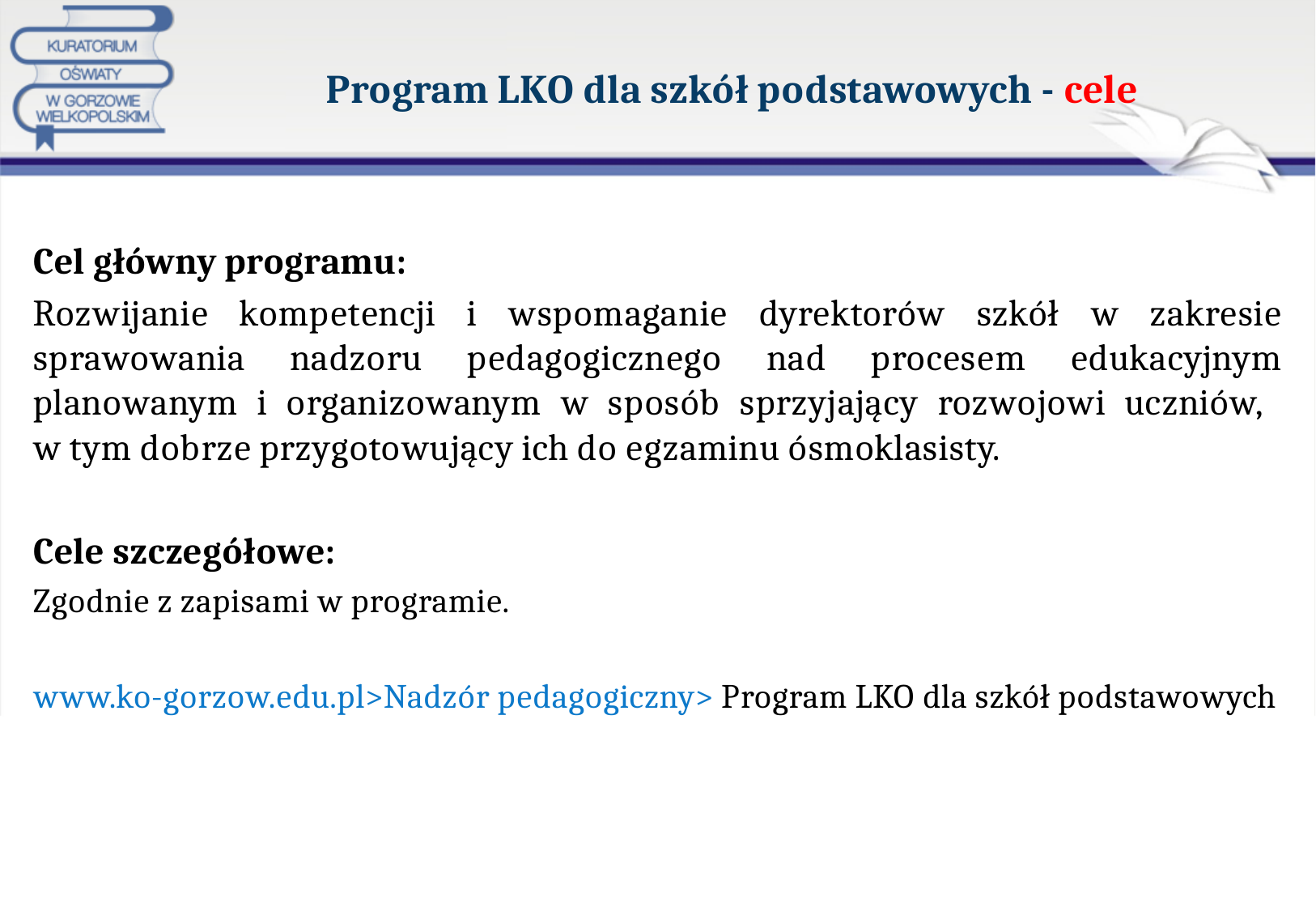

# Program LKO dla szkół podstawowych - cele

Cel główny programu:
Rozwijanie kompetencji i wspomaganie dyrektorów szkół w zakresie sprawowania nadzoru pedagogicznego nad procesem edukacyjnym planowanym i organizowanym w sposób sprzyjający rozwojowi uczniów,
w tym dobrze przygotowujący ich do egzaminu ósmoklasisty.

Cele szczegółowe:
Zgodnie z zapisami w programie.

www.ko-gorzow.edu.pl>Nadzór pedagogiczny> Program LKO dla szkół podstawowych